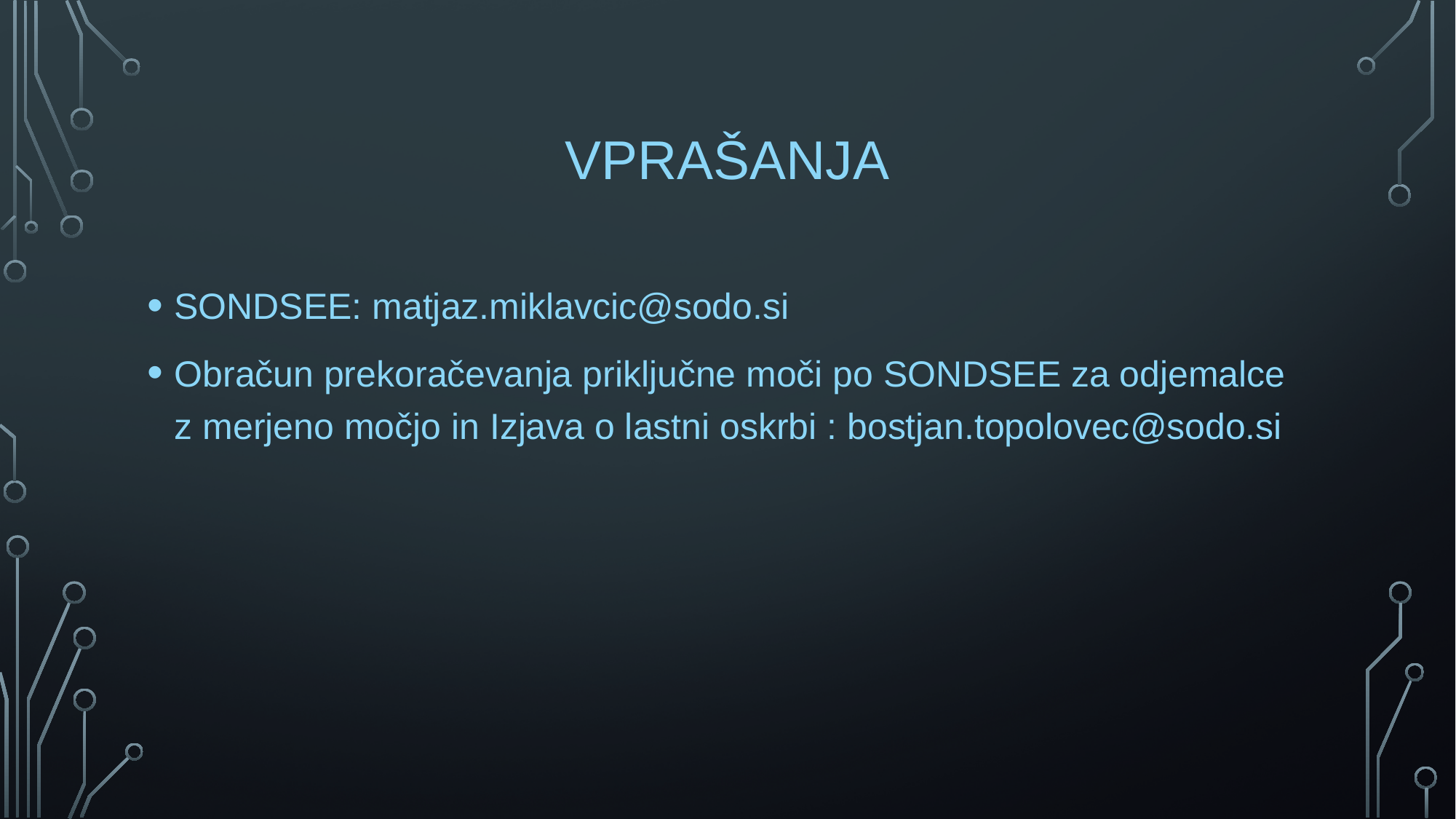

# VPRAŠANJA
SONDSEE: matjaz.miklavcic@sodo.si
Obračun prekoračevanja priključne moči po SONDSEE za odjemalce z merjeno močjo in Izjava o lastni oskrbi : bostjan.topolovec@sodo.si